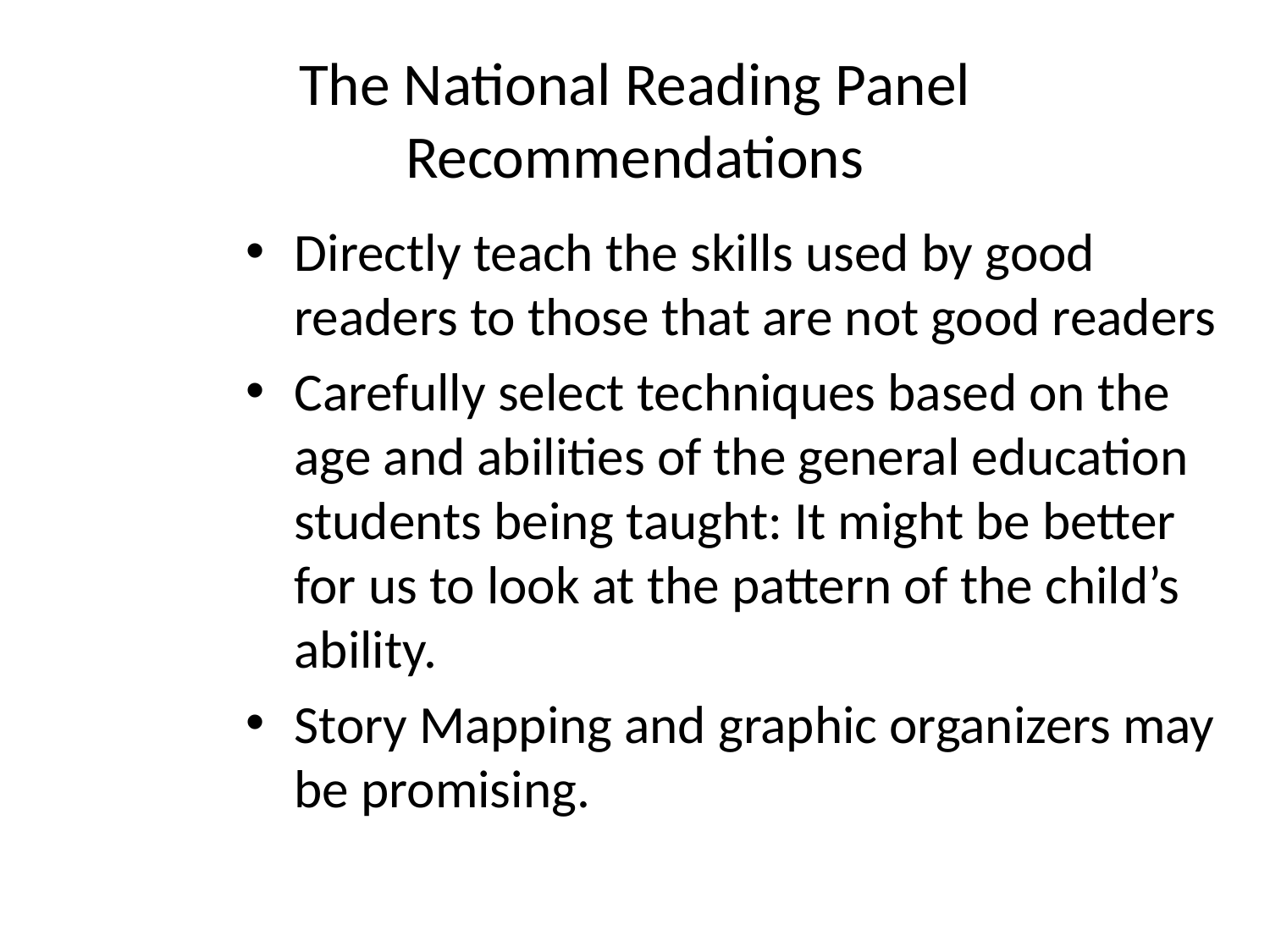

# The National Reading Panel Recommendations
Directly teach the skills used by good readers to those that are not good readers
Carefully select techniques based on the age and abilities of the general education students being taught: It might be better for us to look at the pattern of the child’s ability.
Story Mapping and graphic organizers may be promising.